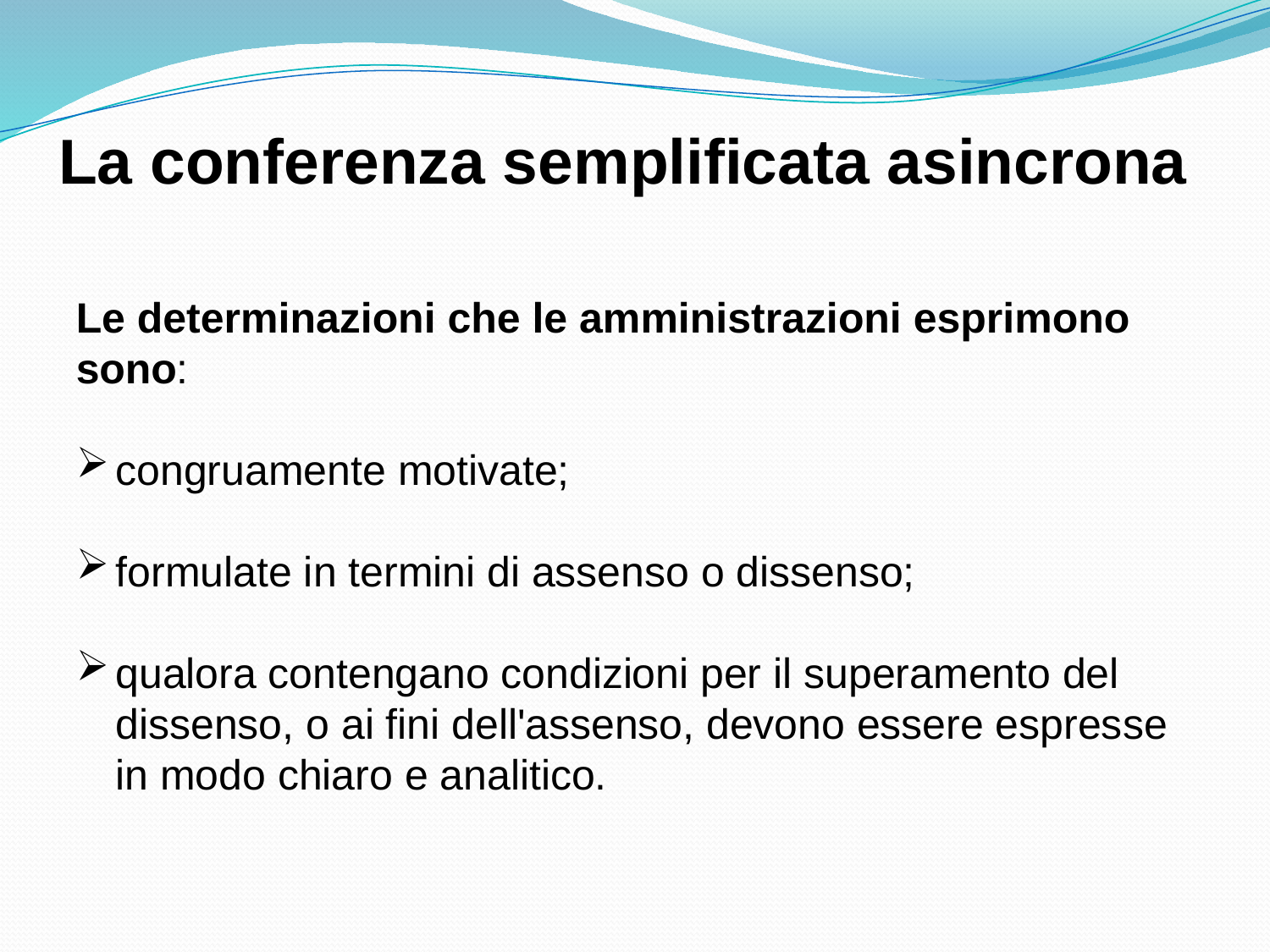

# La conferenza semplificata asincrona
Le determinazioni che le amministrazioni esprimono sono:

congruamente motivate;

formulate in termini di assenso o dissenso;

qualora contengano condizioni per il superamento del dissenso, o ai fini dell'assenso, devono essere espresse in modo chiaro e analitico.